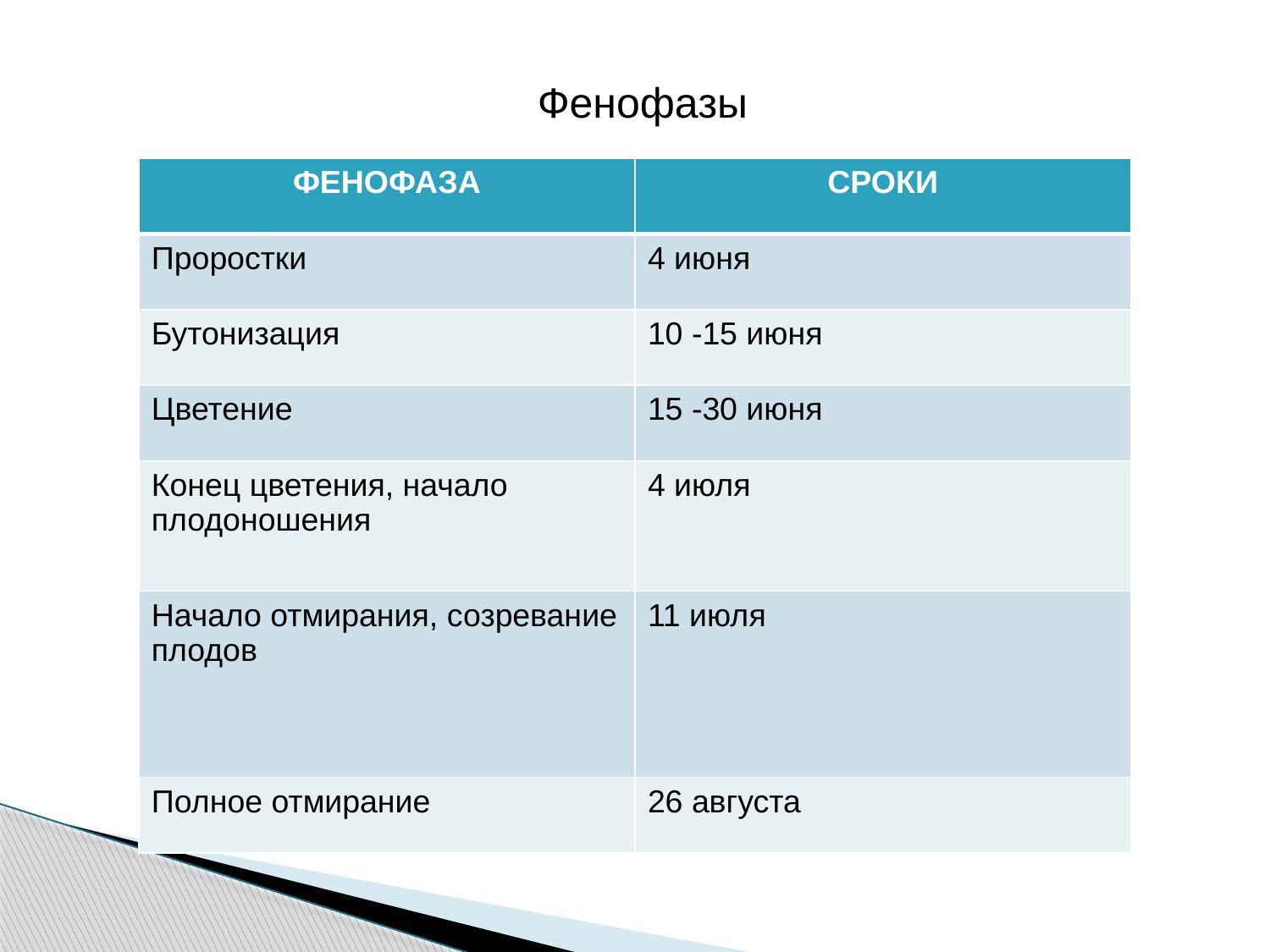

Фенофазы

| ФЕНОФАЗА | СРОКИ |
| --- | --- |
| Проростки | 4 июня |
| Бутонизация | 10 -15 июня |
| Цветение | 15 -30 июня |
| Конец цветения, начало плодоношения | 4 июля |
| Начало отмирания, созревание плодов | 11 июля |
| Полное отмирание | 26 августа |